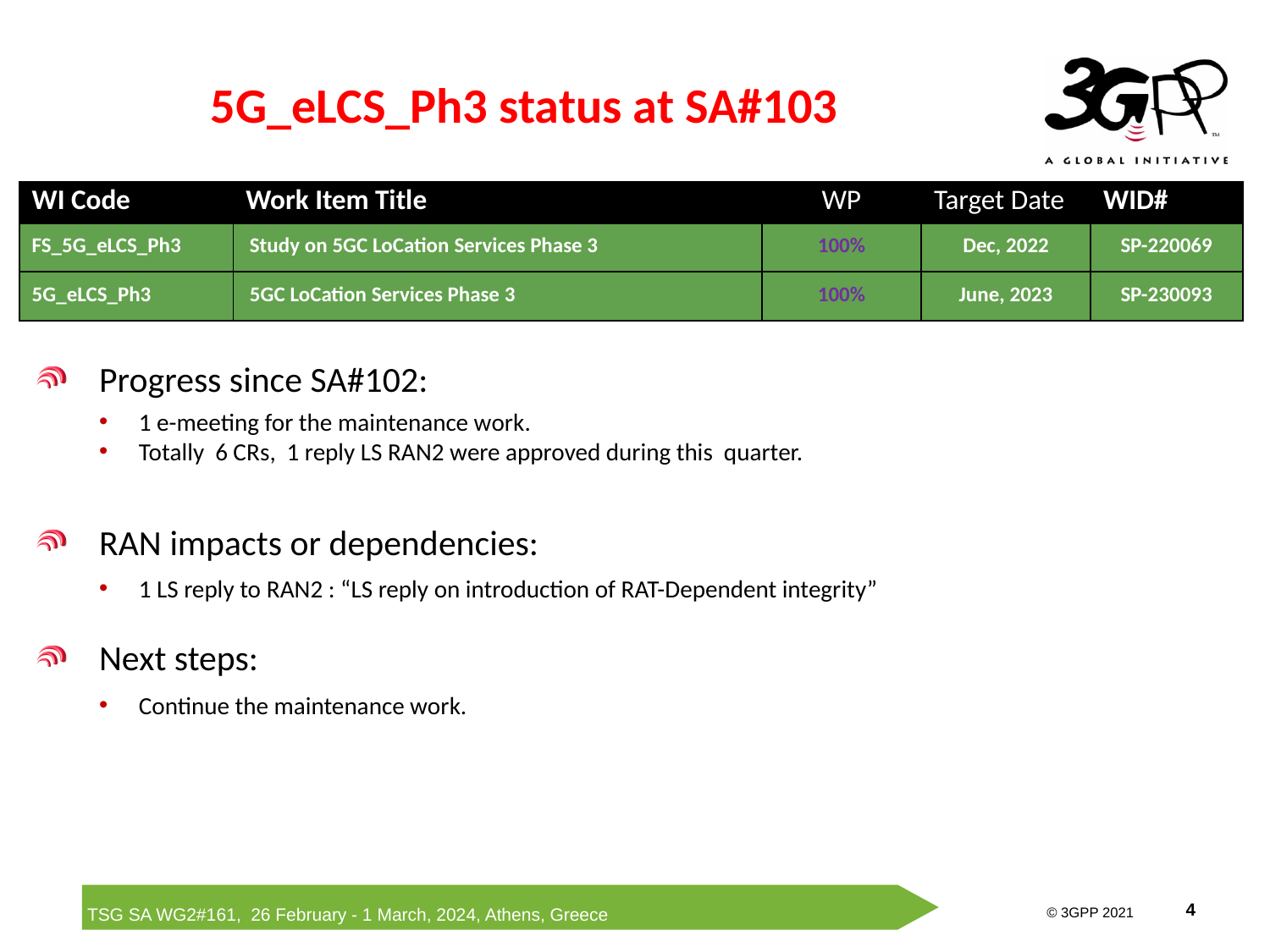

# 5G_eLCS_Ph3 status at SA#103
| WI Code | Work Item Title | WP | Target Date | WID# |
| --- | --- | --- | --- | --- |
| FS\_5G\_eLCS\_Ph3 | Study on 5GC LoCation Services Phase 3 | 100% | Dec, 2022 | SP-220069 |
| 5G\_eLCS\_Ph3 | 5GC LoCation Services Phase 3 | 100% | June, 2023 | SP-230093 |
Progress since SA#102:
1 e-meeting for the maintenance work.
Totally  6 CRs,  1 reply LS RAN2 were approved during this  quarter.

RAN impacts or dependencies:
1 LS reply to RAN2 : “LS reply on introduction of RAT-Dependent integrity”

Next steps:
Continue the maintenance work.